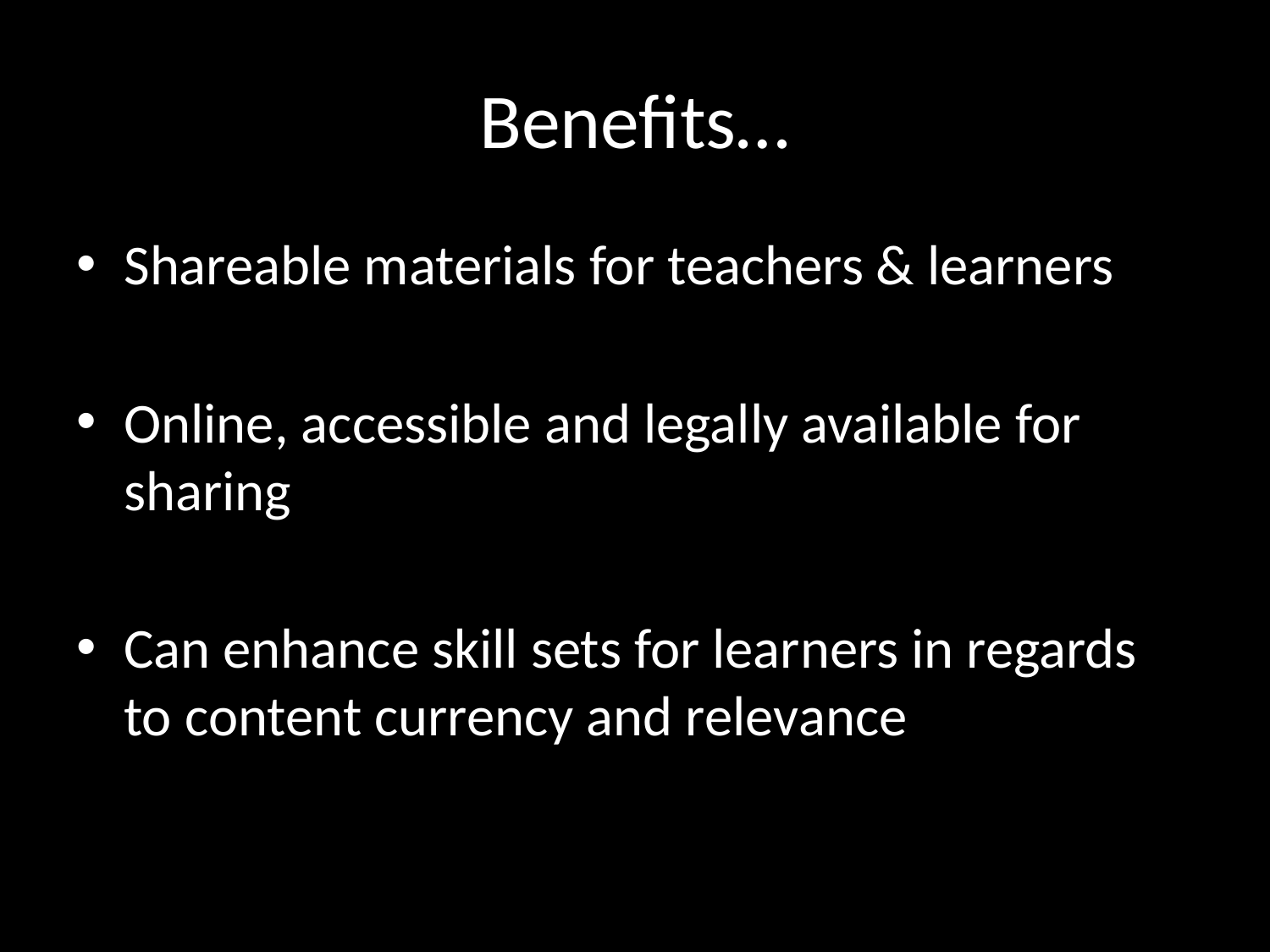

# Benefits…
Shareable materials for teachers & learners

Online, accessible and legally available for sharing

Can enhance skill sets for learners in regards to content currency and relevance